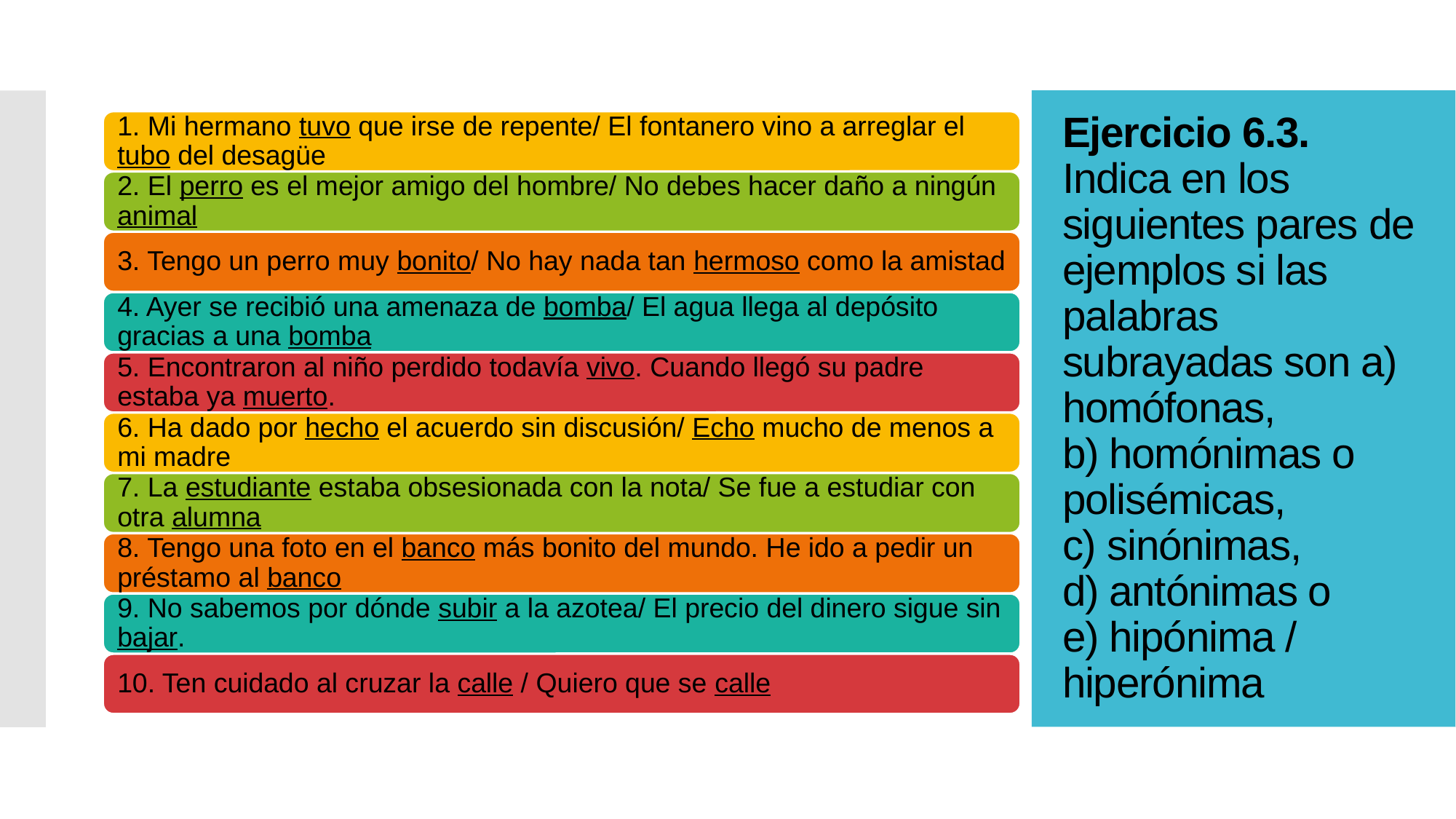

1. Mi hermano tuvo que irse de repente/ El fontanero vino a arreglar el tubo del desagüe
2. El perro es el mejor amigo del hombre/ No debes hacer daño a ningún animal
3. Tengo un perro muy bonito/ No hay nada tan hermoso como la amistad
4. Ayer se recibió una amenaza de bomba/ El agua llega al depósito gracias a una bomba
5. Encontraron al niño perdido todavía vivo. Cuando llegó su padre estaba ya muerto.
6. Ha dado por hecho el acuerdo sin discusión/ Echo mucho de menos a mi madre
7. La estudiante estaba obsesionada con la nota/ Se fue a estudiar con otra alumna
8. Tengo una foto en el banco más bonito del mundo. He ido a pedir un préstamo al banco
9. No sabemos por dónde subir a la azotea/ El precio del dinero sigue sin bajar.
10. Ten cuidado al cruzar la calle / Quiero que se calle
# Ejercicio 6.3. Indica en los siguientes pares de ejemplos si las palabras subrayadas son a) homófonas, b) homónimas o polisémicas, c) sinónimas, d) antónimas o e) hipónima / hiperónima